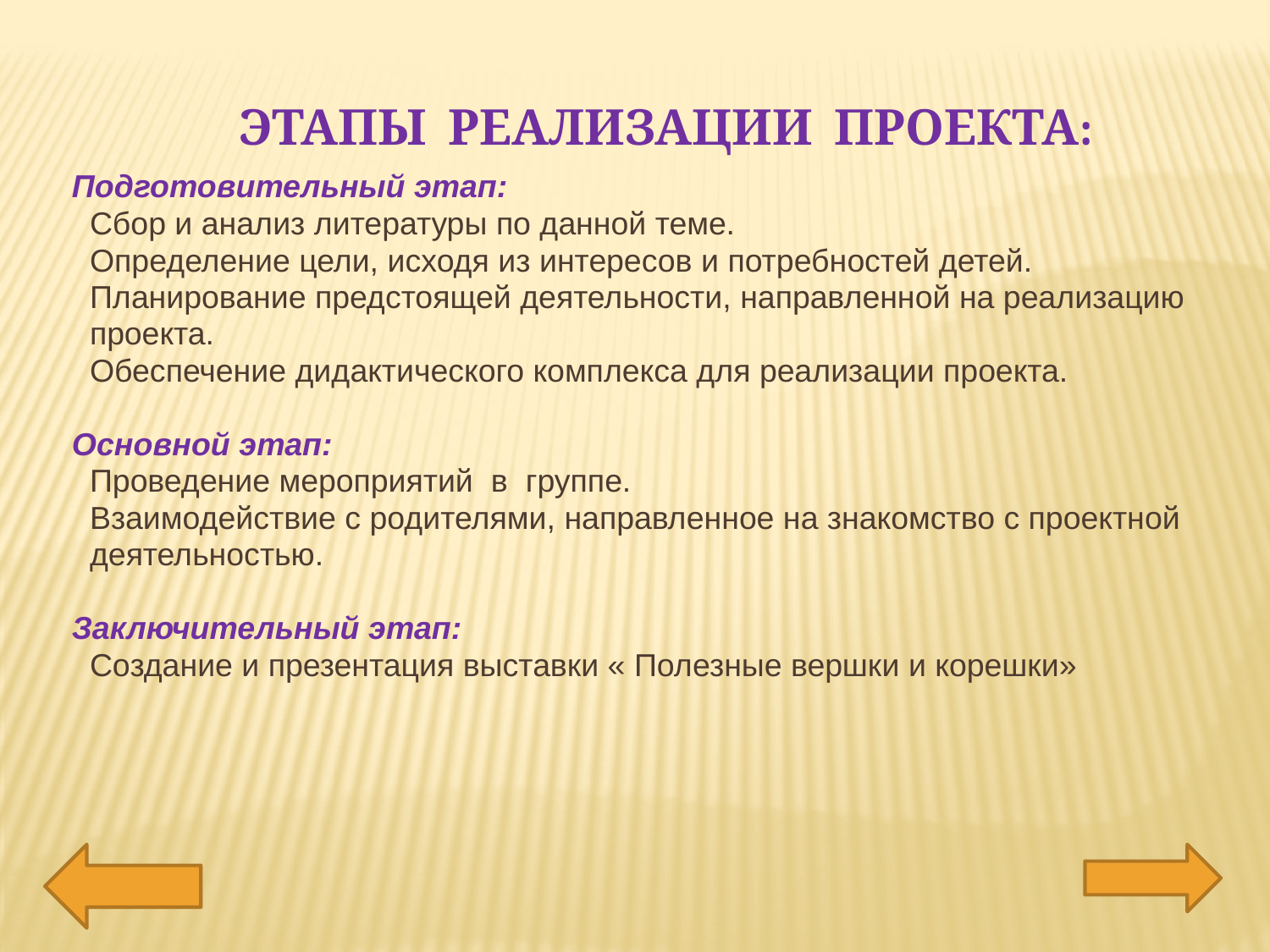

ЭТАПЫ  РЕАЛИЗАЦИИ  ПРОЕКТА:

Подготовительный этап:
  Сбор и анализ литературы по данной теме.
  Определение цели, исходя из интересов и потребностей детей.
  Планирование предстоящей деятельности, направленной на реализацию
  проекта.
  Обеспечение дидактического комплекса для реализации проекта.

Основной этап:
  Проведение мероприятий  в  группе.
  Взаимодействие с родителями, направленное на знакомство с проектной
  деятельностью.

Заключительный этап:
  Создание и презентация выставки « Полезные вершки и корешки»